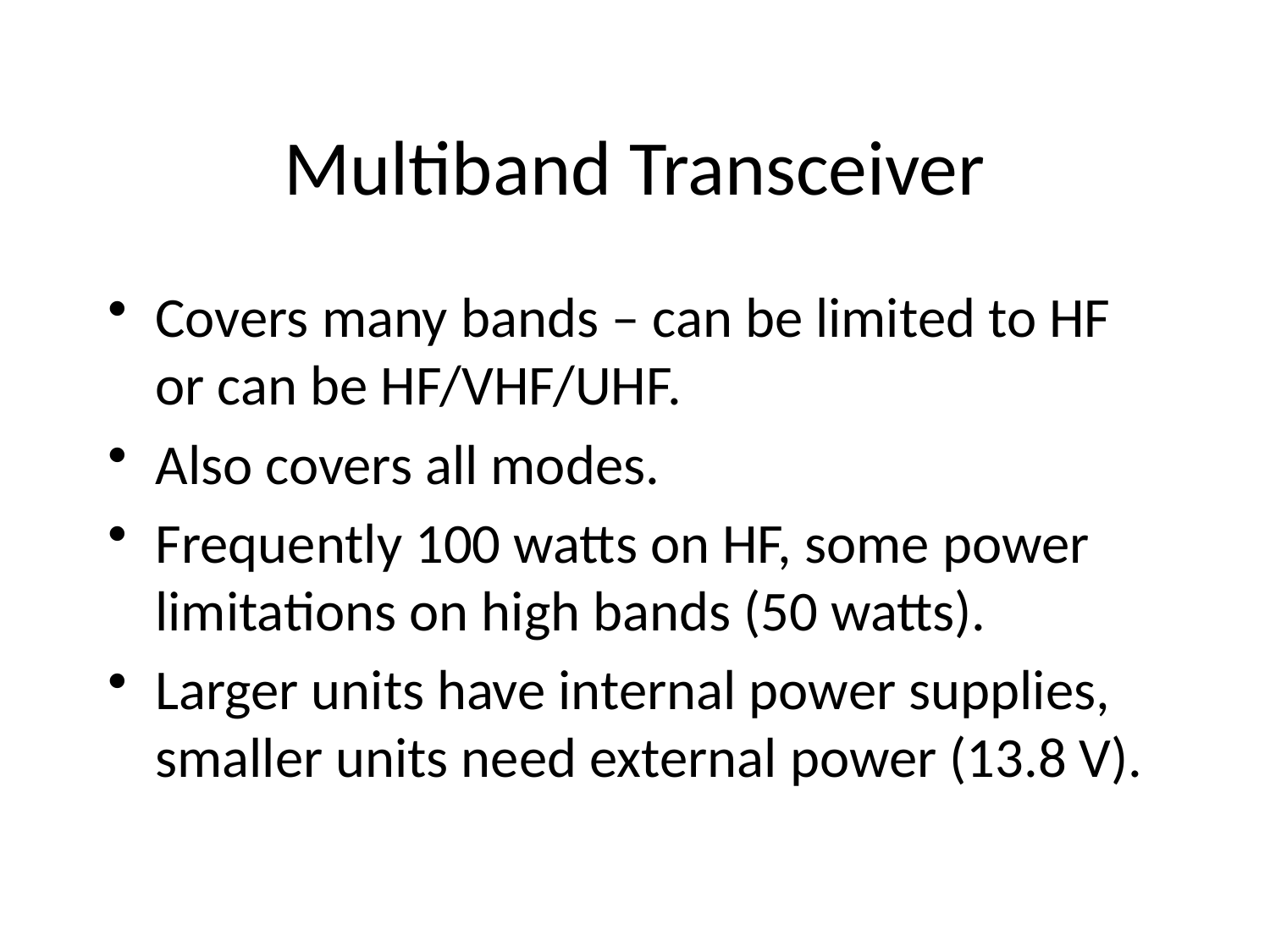

Multiband Transceiver
Covers many bands – can be limited to HF or can be HF/VHF/UHF.
Also covers all modes.
Frequently 100 watts on HF, some power limitations on high bands (50 watts).
Larger units have internal power supplies, smaller units need external power (13.8 V).